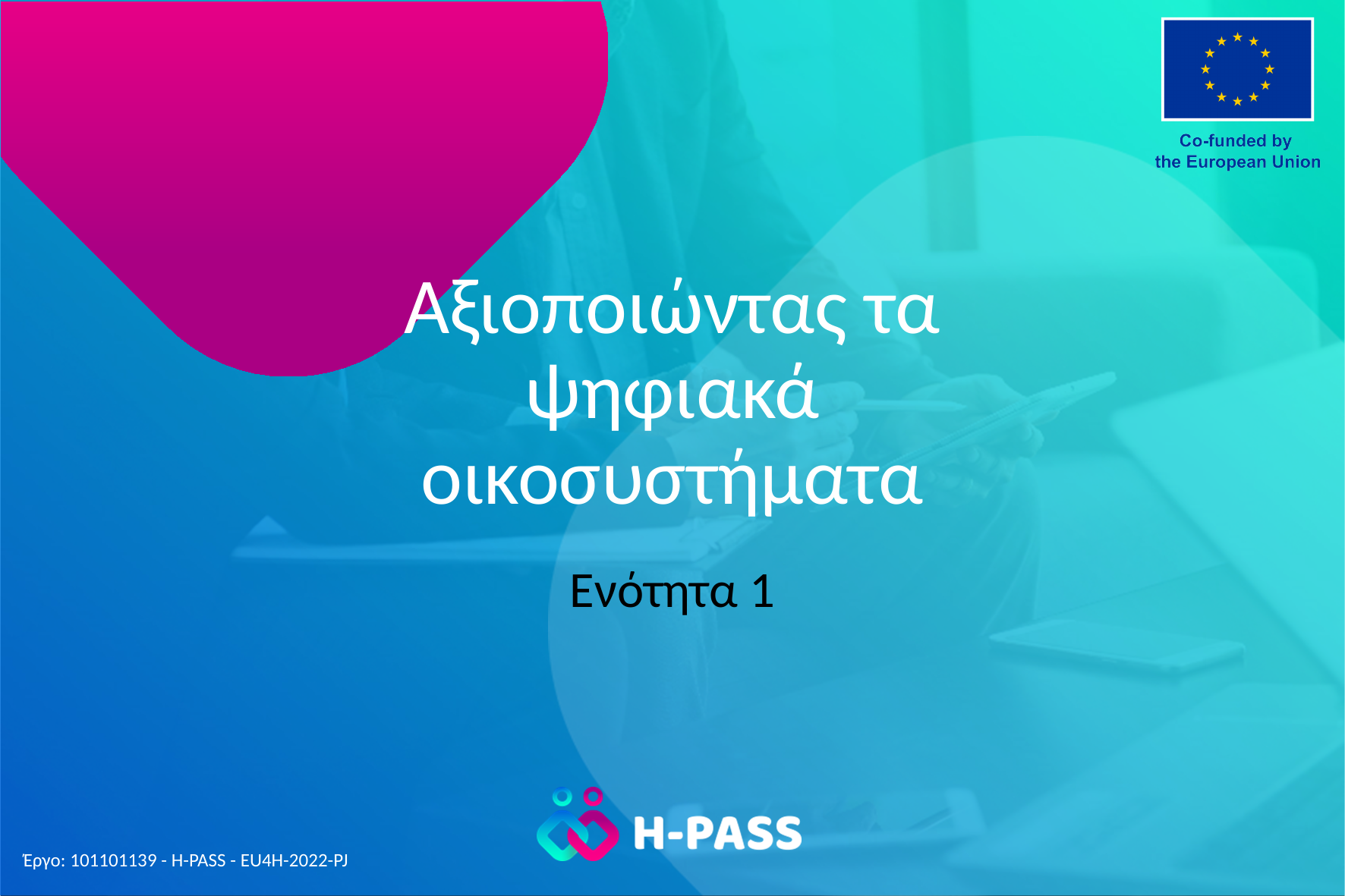

# Αξιοποιώντας τα ψηφιακά οικοσυστήματα
Ενότητα 1
Έργο: 101101139 - H-PASS - EU4H-2022-PJ